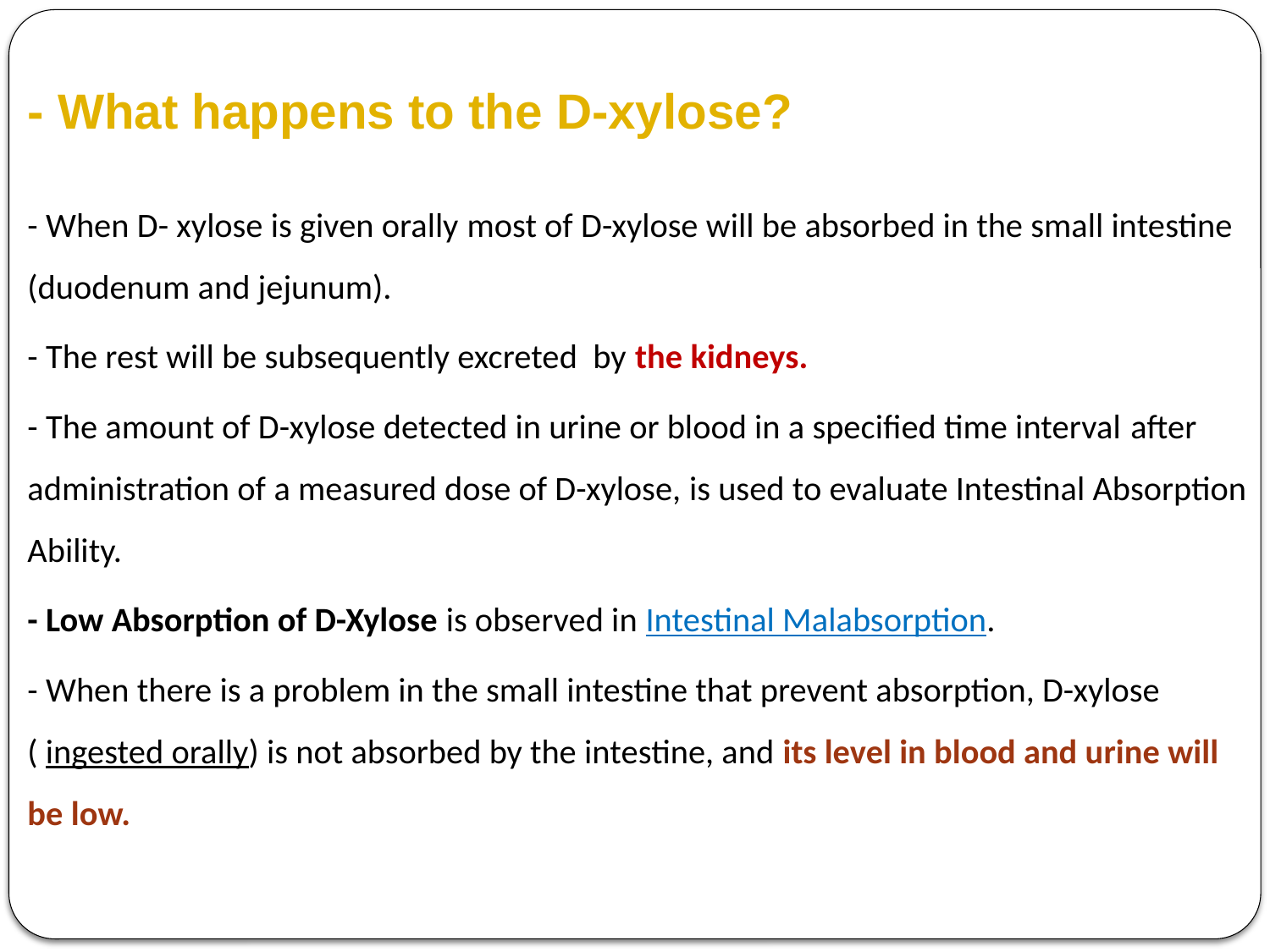

# - What happens to the D-xylose?
- When D- xylose is given orally most of D-xylose will be absorbed in the small intestine (duodenum and jejunum).
- The rest will be subsequently excreted  by the kidneys.
- The amount of D-xylose detected in urine or blood in a specified time interval after administration of a measured dose of D-xylose, is used to evaluate Intestinal Absorption Ability.
- Low Absorption of D-Xylose is observed in Intestinal Malabsorption.
- When there is a problem in the small intestine that prevent absorption, D-xylose ( ingested orally) is not absorbed by the intestine, and its level in blood and urine will be low.